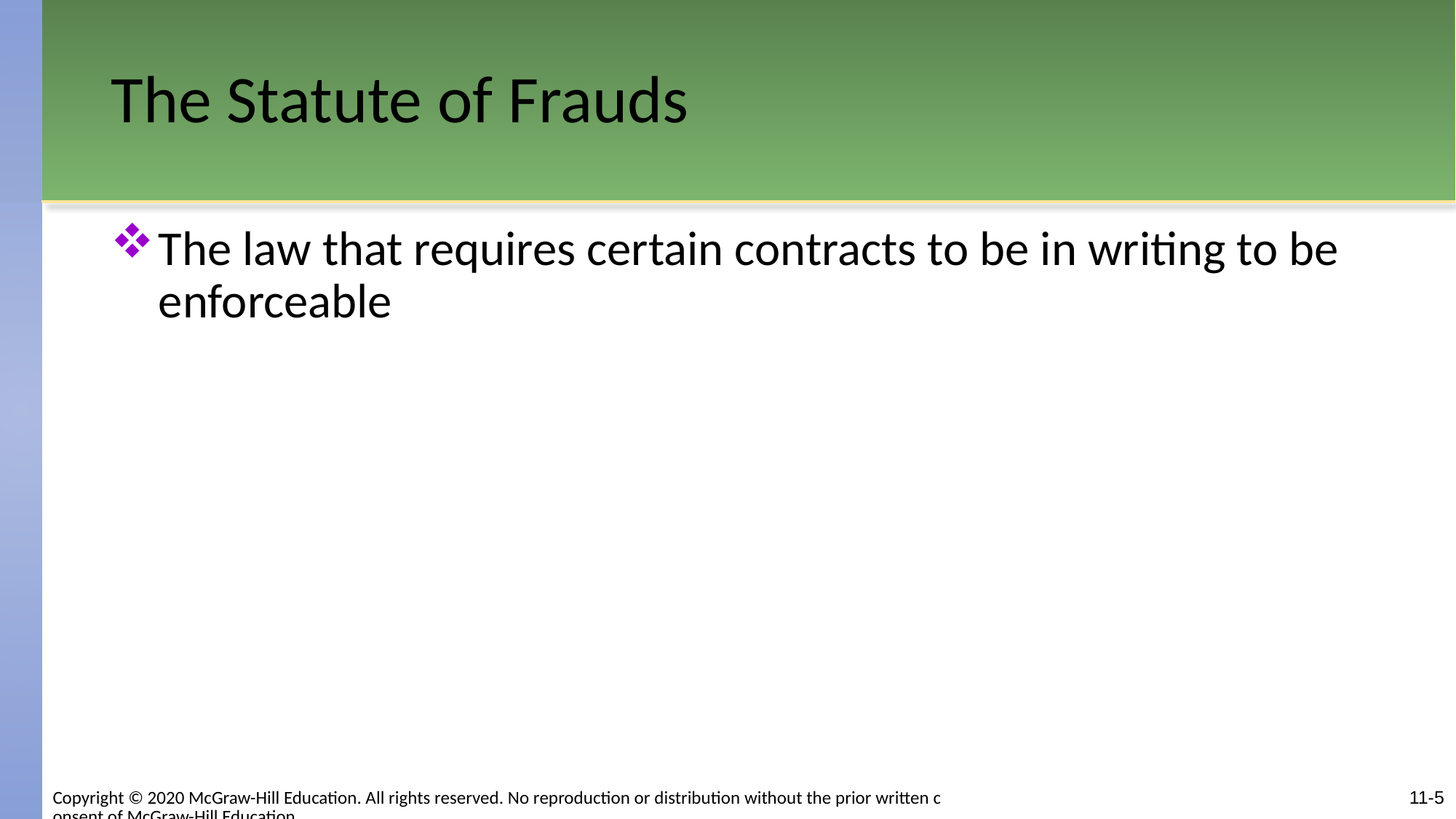

# The Statute of Frauds
The law that requires certain contracts to be in writing to be enforceable

Copyright © 2020 McGraw-Hill Education. All rights reserved. No reproduction or distribution without the prior written consent of McGraw-Hill Education.
11-5